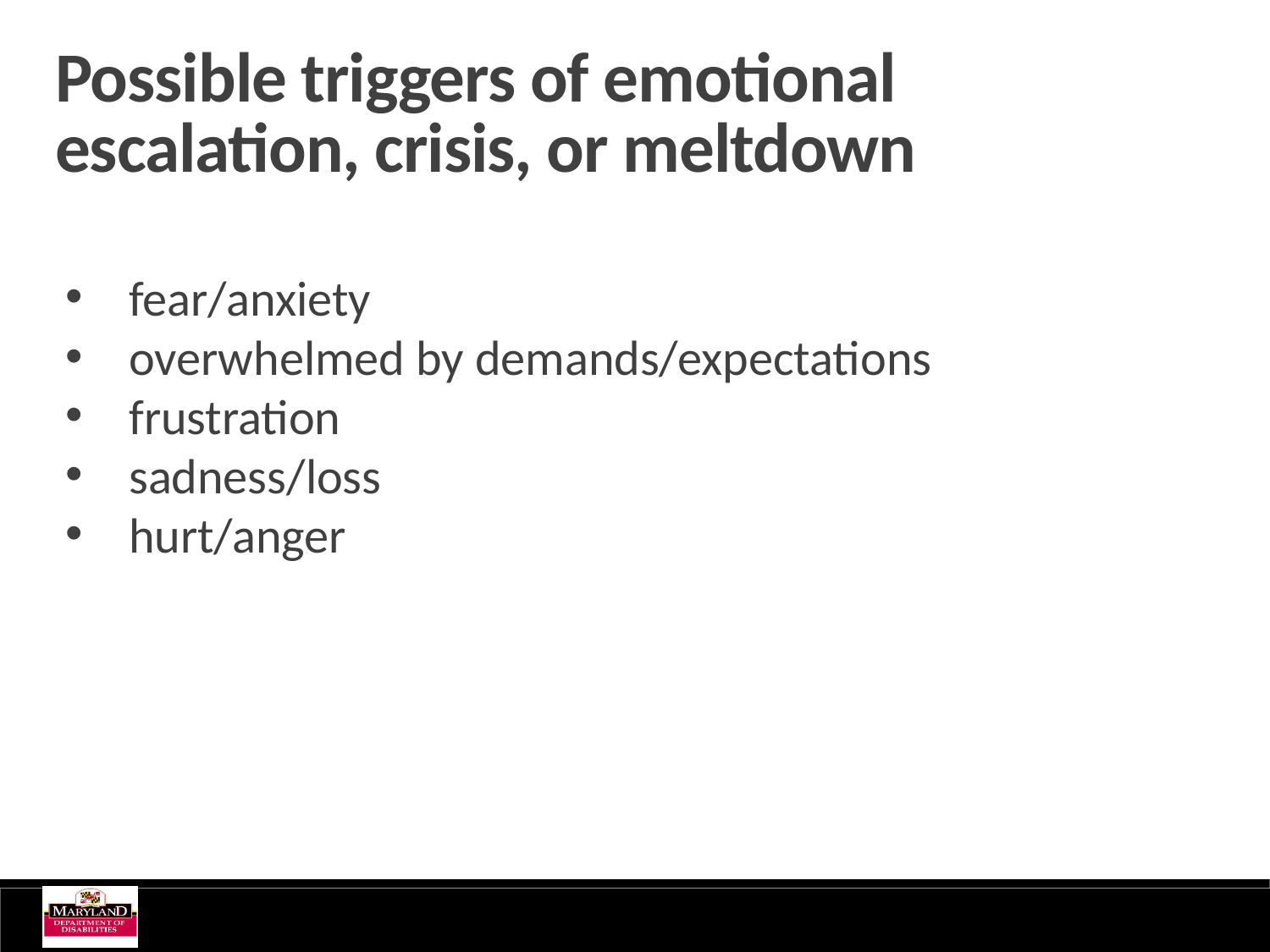

Possible triggers of emotional escalation, crisis, or meltdown

fear/anxiety
overwhelmed by demands/expectations
frustration
sadness/loss
hurt/anger